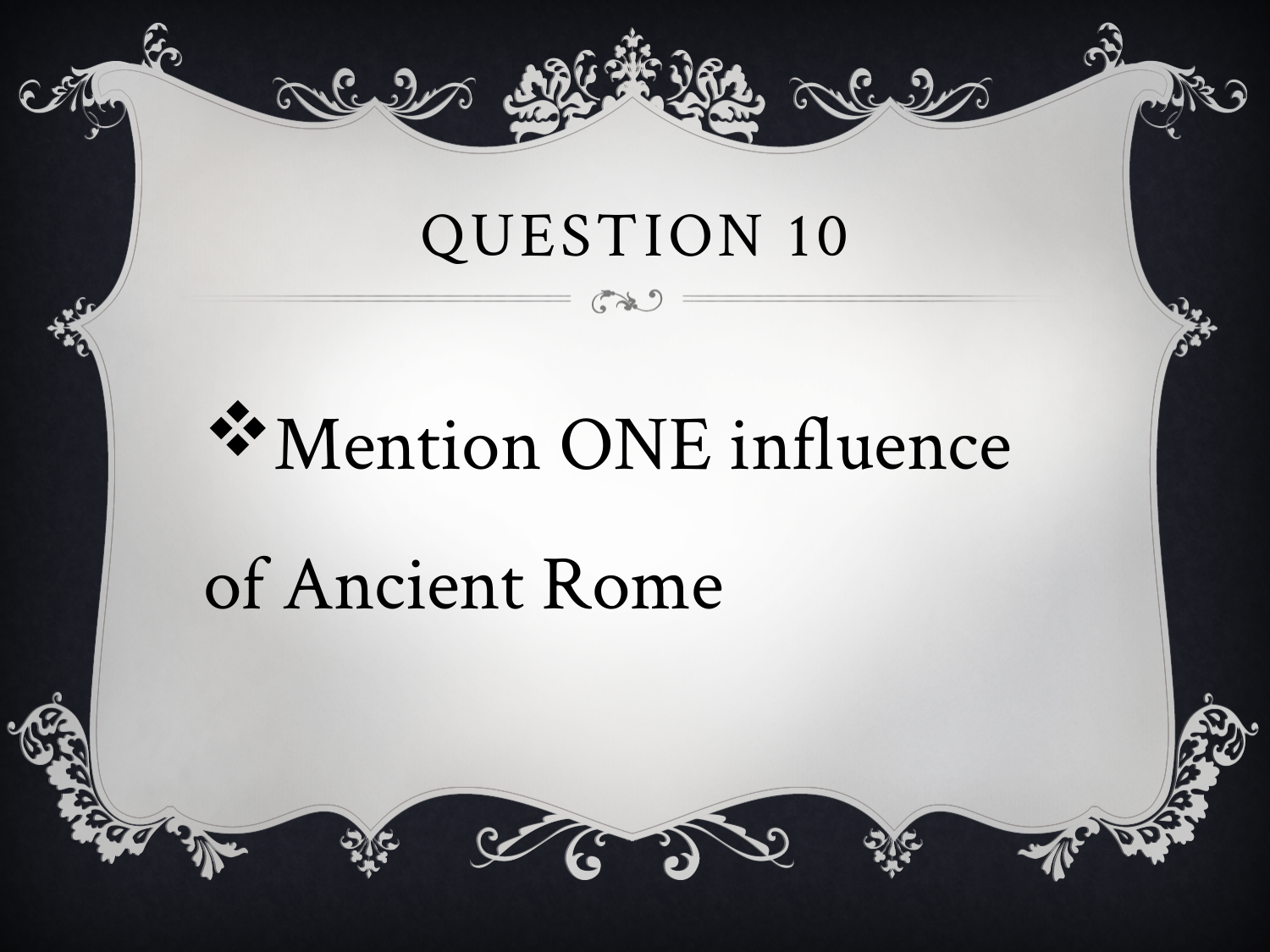

# Question 10
Mention ONE influence of Ancient Rome